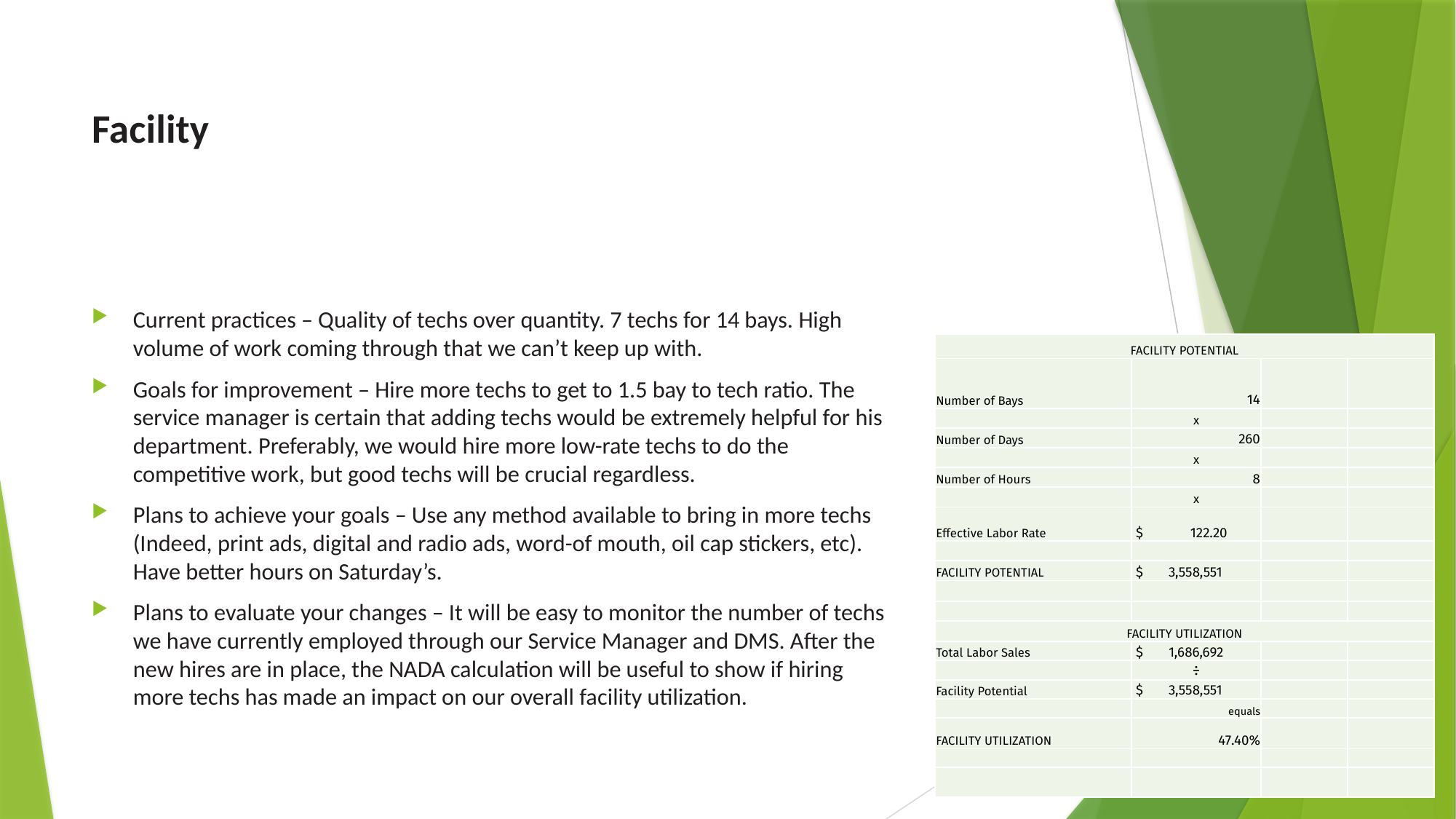

# Facility

Current practices – Quality of techs over quantity. 7 techs for 14 bays. High volume of work coming through that we can’t keep up with.
Goals for improvement – Hire more techs to get to 1.5 bay to tech ratio. The service manager is certain that adding techs would be extremely helpful for his department. Preferably, we would hire more low-rate techs to do the competitive work, but good techs will be crucial regardless.
Plans to achieve your goals – Use any method available to bring in more techs (Indeed, print ads, digital and radio ads, word-of mouth, oil cap stickers, etc). Have better hours on Saturday’s.
Plans to evaluate your changes – It will be easy to monitor the number of techs we have currently employed through our Service Manager and DMS. After the new hires are in place, the NADA calculation will be useful to show if hiring more techs has made an impact on our overall facility utilization.

| FACILITY POTENTIAL |  |  |  |
| --- | --- | --- | --- |
| Number of Bays | 14 |  |  |
|  | x |  |  |
| Number of Days | 260 |  |  |
|  | x |  |  |
| Number of Hours | 8 |  |  |
|  | x |  |  |
| Effective Labor Rate | $ 122.20 |  |  |
|  |  |  |  |
| FACILITY POTENTIAL | $ 3,558,551 |  |  |
|  |  |  |  |
|  |  |  |  |
| FACILITY UTILIZATION |  |  |  |
| Total Labor Sales | $ 1,686,692 |  |  |
|  | ÷ |  |  |
| Facility Potential | $ 3,558,551 |  |  |
|  | equals |  |  |
| FACILITY UTILIZATION | 47.40% |  |  |
|  |  |  |  |
|  |  |  |  |